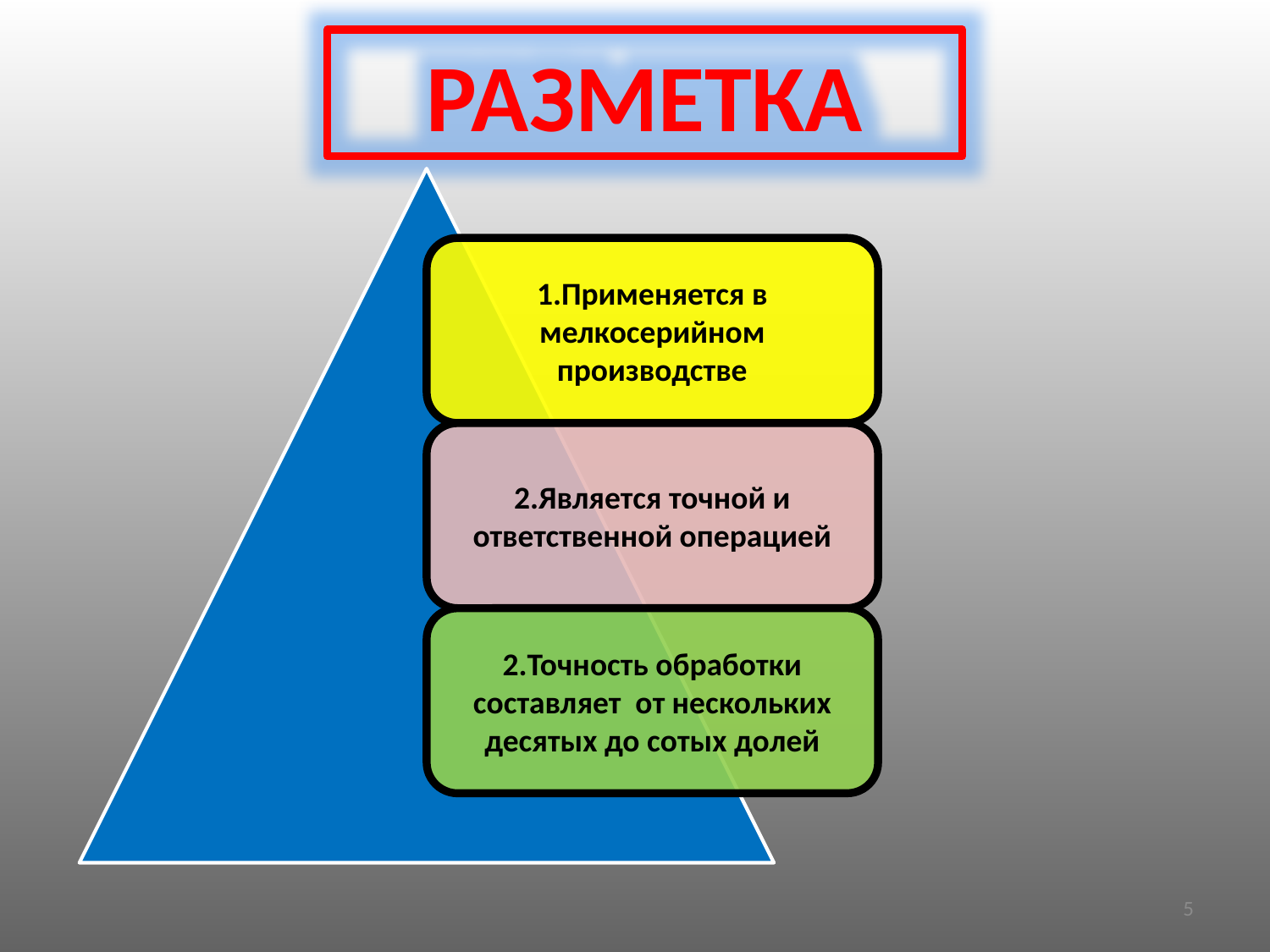

РАЗМЕТКА
1.Применяется в мелкосерийном производстве
2.Является точной и ответственной операцией
2.Точность обработки составляет  от нескольких десятых до сотых долей
5